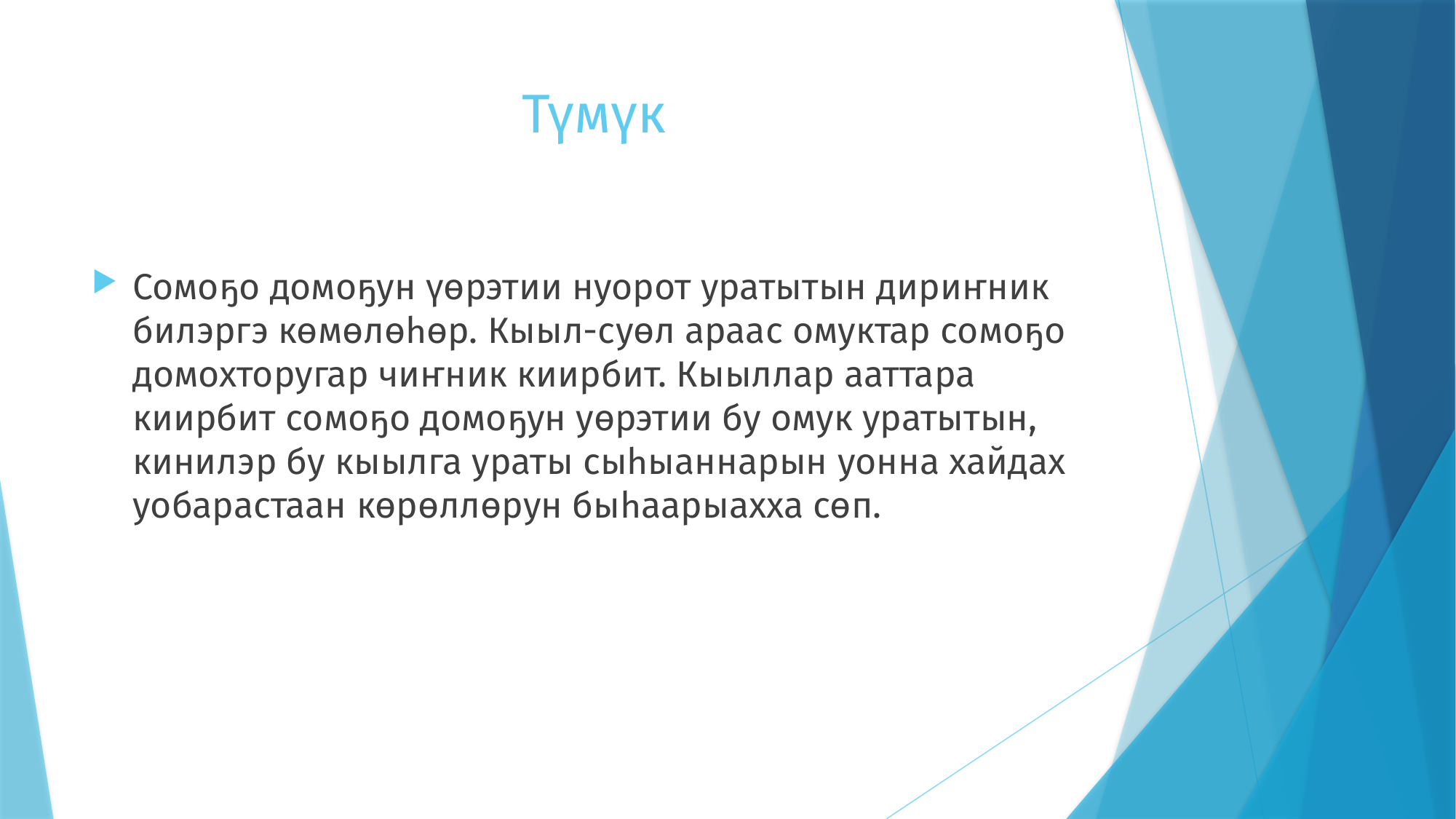

# Түмүк
Сомоҕо домоҕун үөрэтии нуорот уратытын дириҥник билэргэ көмөлөһөр. Кыыл-суөл араас омуктар сомоҕо домохторугар чиҥник киирбит. Кыыллар ааттара киирбит сомоҕо домоҕун уөрэтии бу омук уратытын, кинилэр бу кыылга ураты сыһыаннарын уонна хайдах уобарастаан көрөллөрун быһаарыахха сөп.